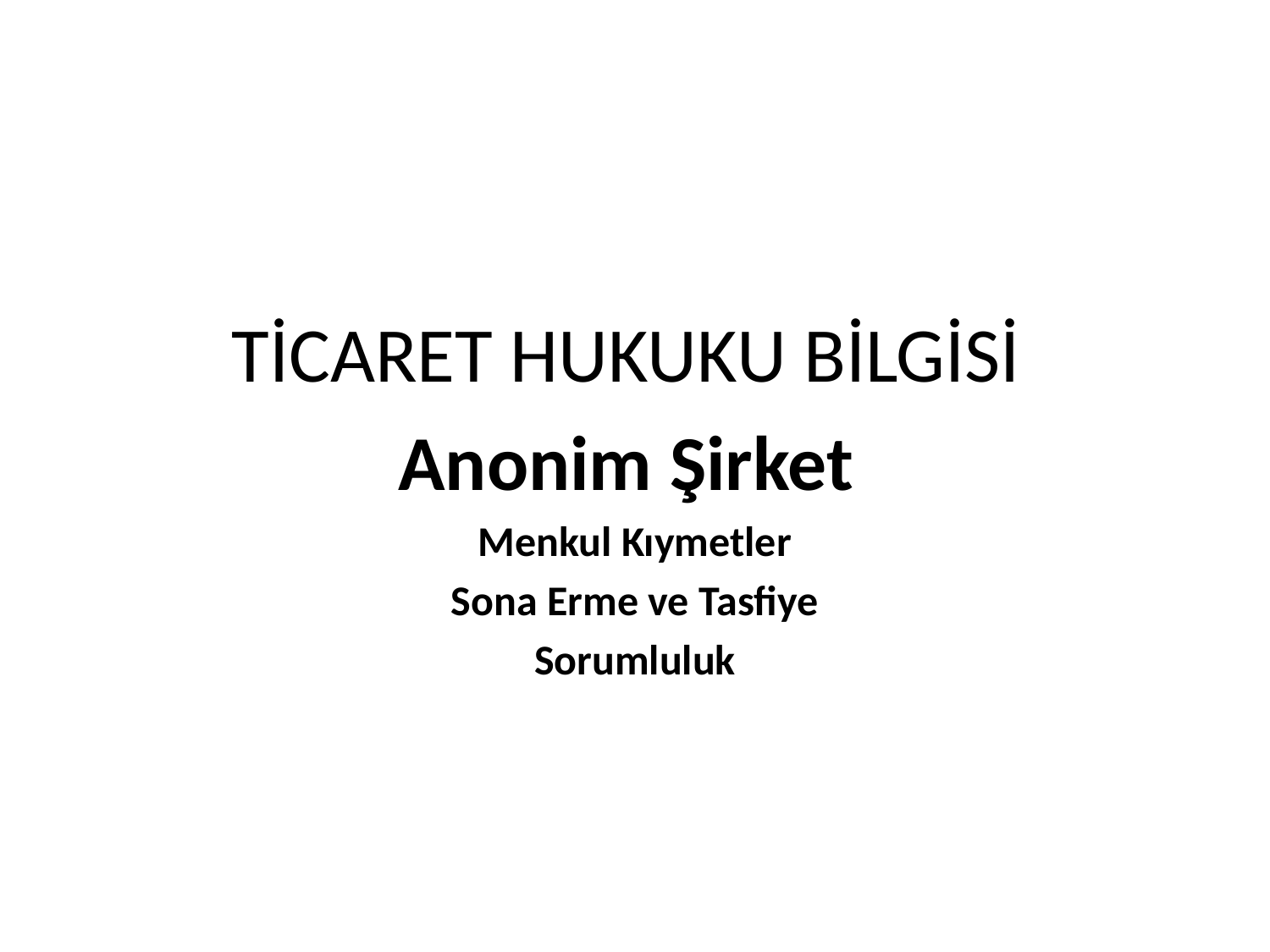

# TİCARET HUKUKU BİLGİSİ

Anonim Şirket
Menkul Kıymetler
Sona Erme ve Tasfiye
Sorumluluk